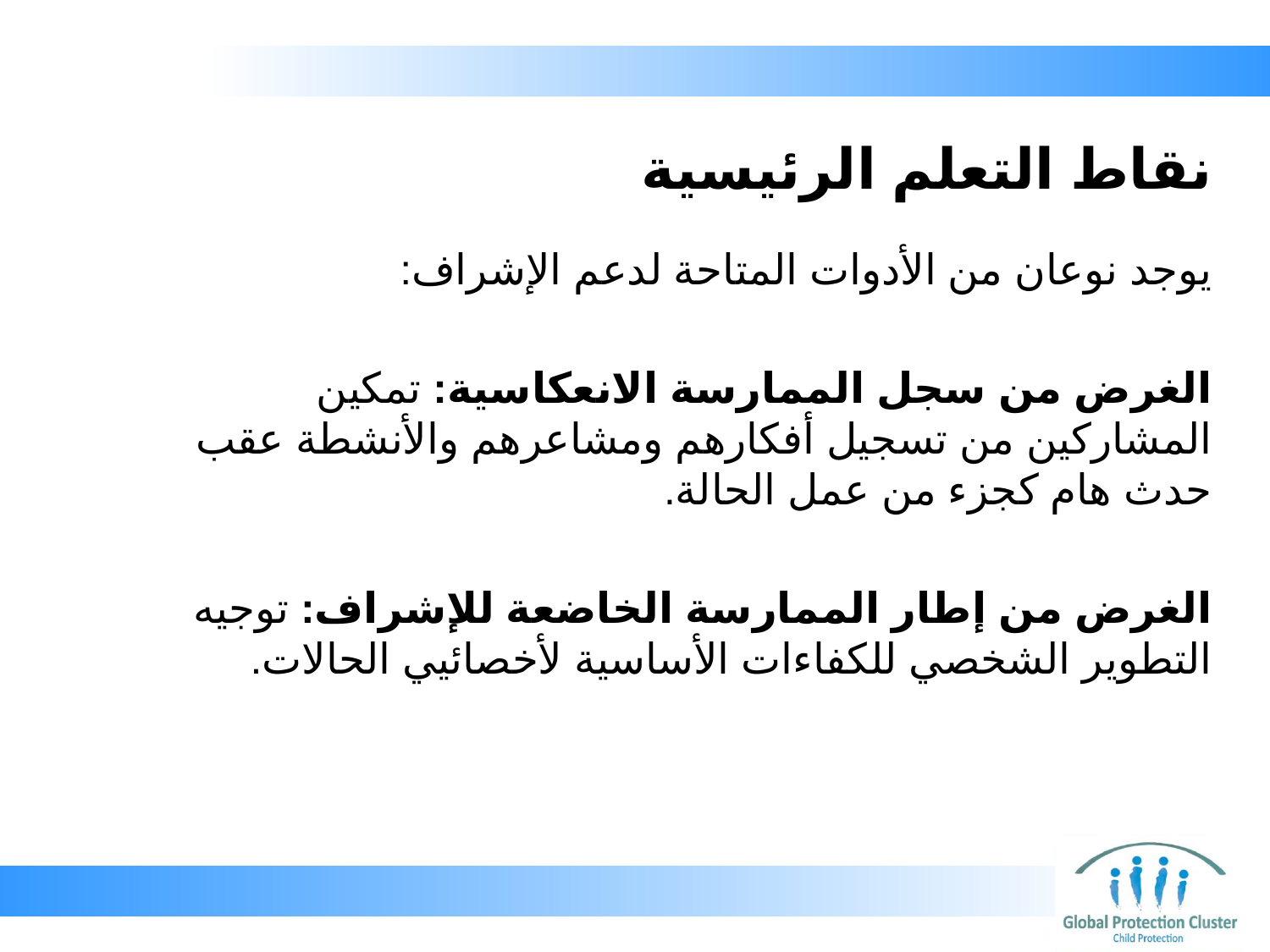

# نقاط التعلم الرئيسية
يوجد نوعان من الأدوات المتاحة لدعم الإشراف:

الغرض من سجل الممارسة الانعكاسية: تمكين المشاركين من تسجيل أفكارهم ومشاعرهم والأنشطة عقب حدث هام كجزء من عمل الحالة.

الغرض من إطار الممارسة الخاضعة للإشراف: توجيه التطوير الشخصي للكفاءات الأساسية لأخصائيي الحالات.